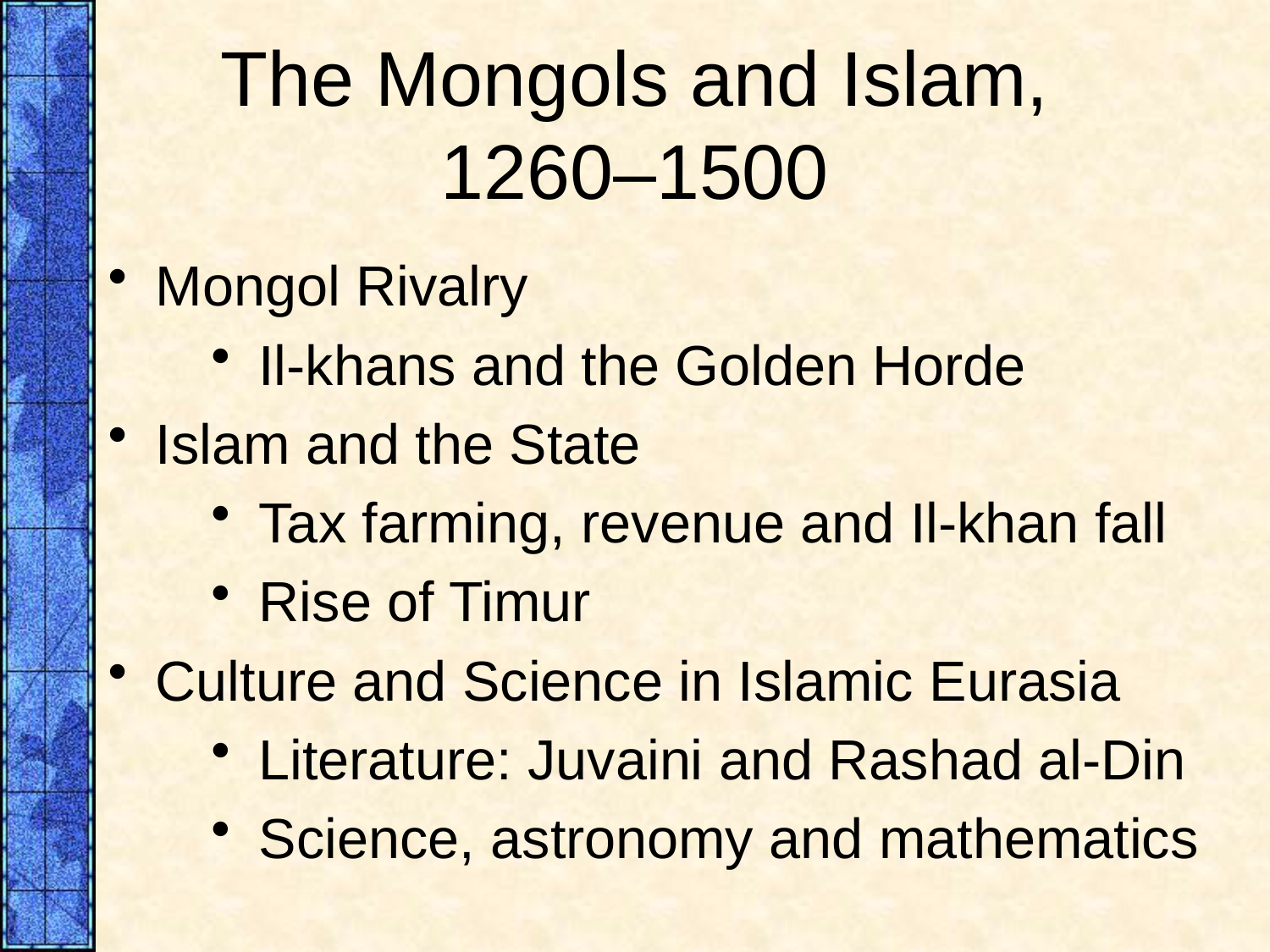

# The Mongols and Islam, 1260–1500
Mongol Rivalry
Il-khans and the Golden Horde
Islam and the State
Tax farming, revenue and Il-khan fall
Rise of Timur
Culture and Science in Islamic Eurasia
Literature: Juvaini and Rashad al-Din
Science, astronomy and mathematics